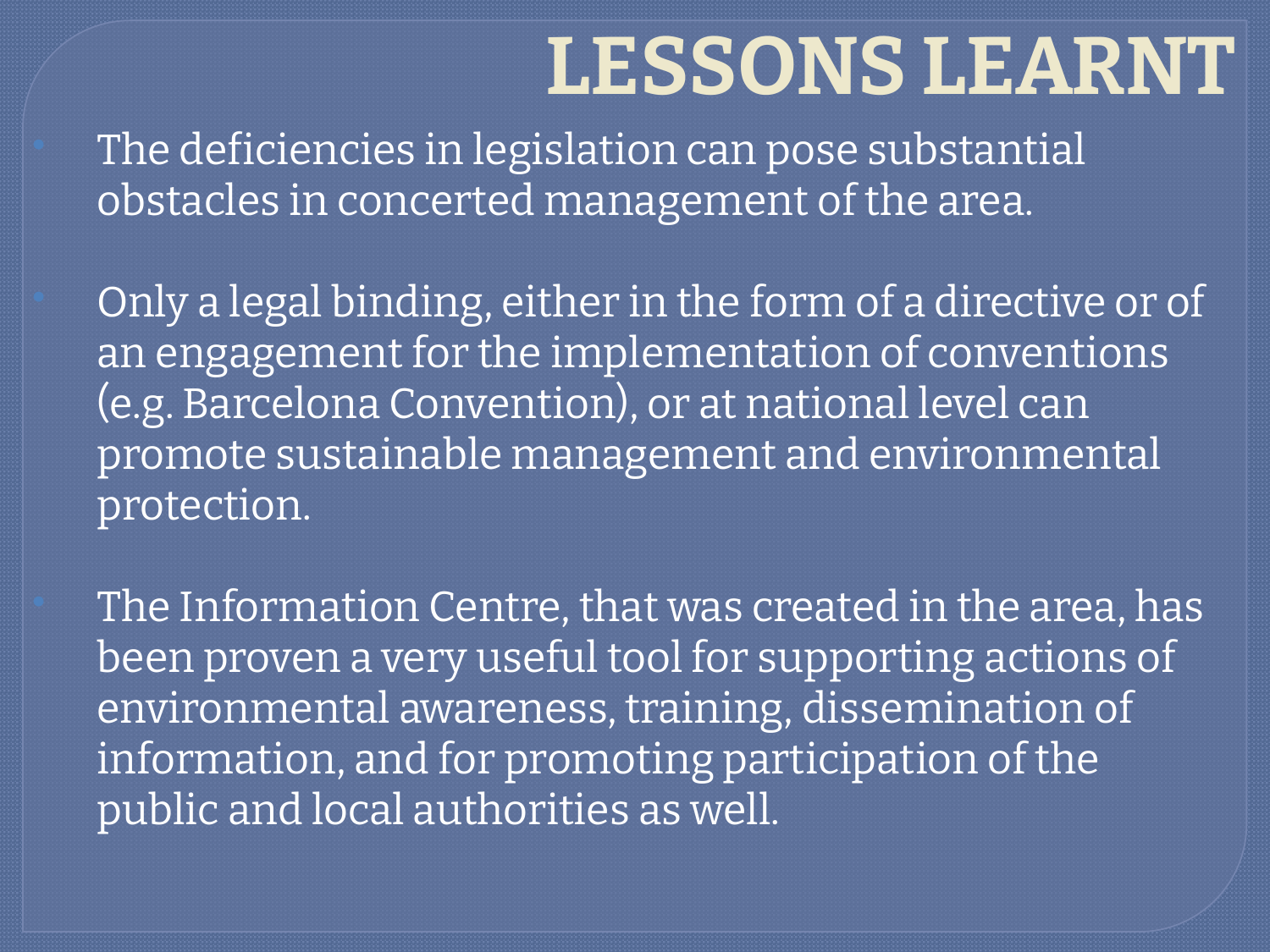

LESSONS LEARNT
The deficiencies in legislation can pose substantial obstacles in concerted management of the area.

Only a legal binding, either in the form of a directive or of an engagement for the implementation of conventions (e.g. Barcelona Convention), or at national level can promote sustainable management and environmental protection.

The Information Centre, that was created in the area, has been proven a very useful tool for supporting actions of environmental awareness, training, dissemination of information, and for promoting participation of the public and local authorities as well.